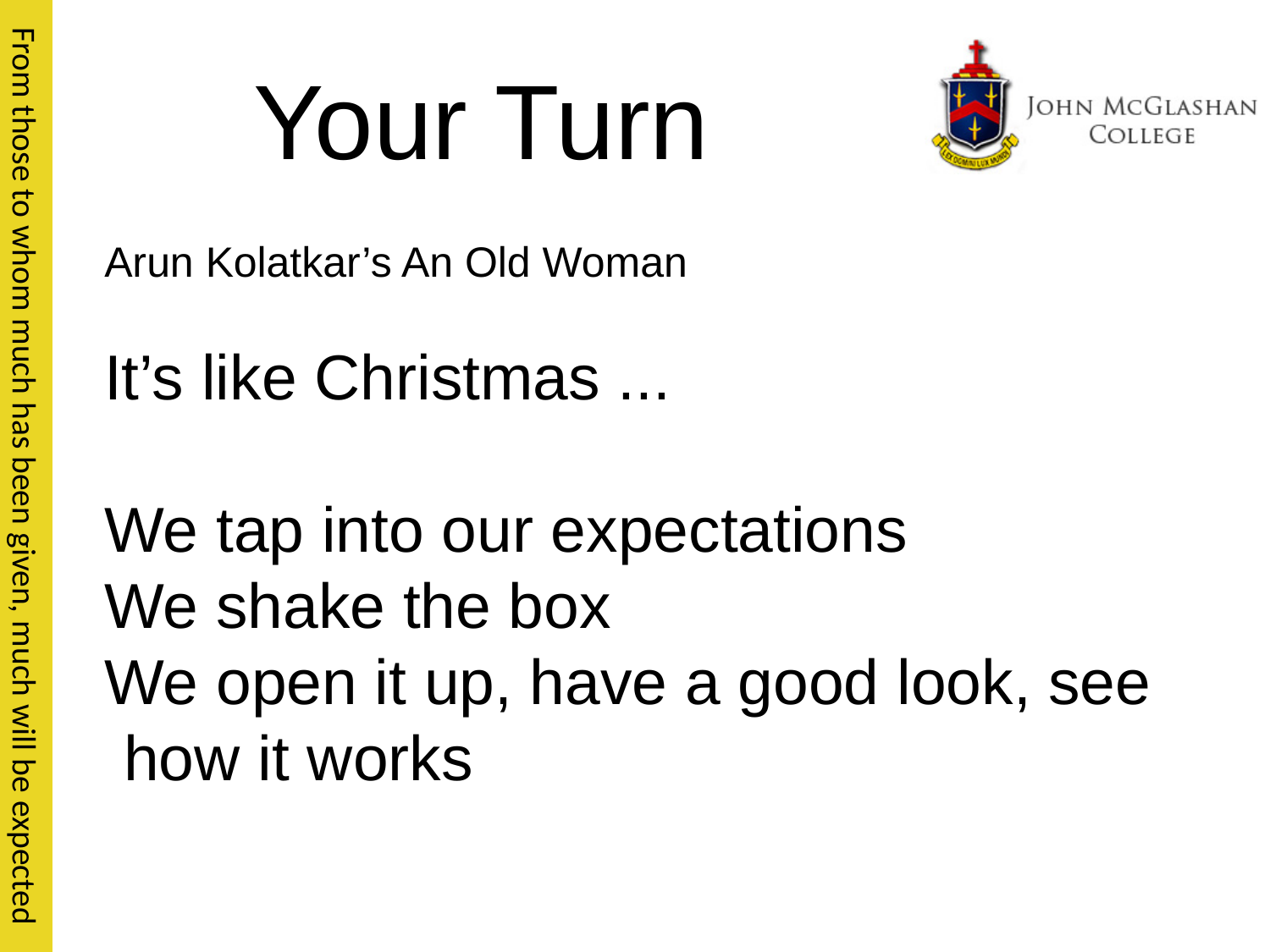

# Your Turn
Arun Kolatkar’s An Old Woman

It’s like Christmas ...

We tap into our expectations
We shake the box
We open it up, have a good look, see how it works